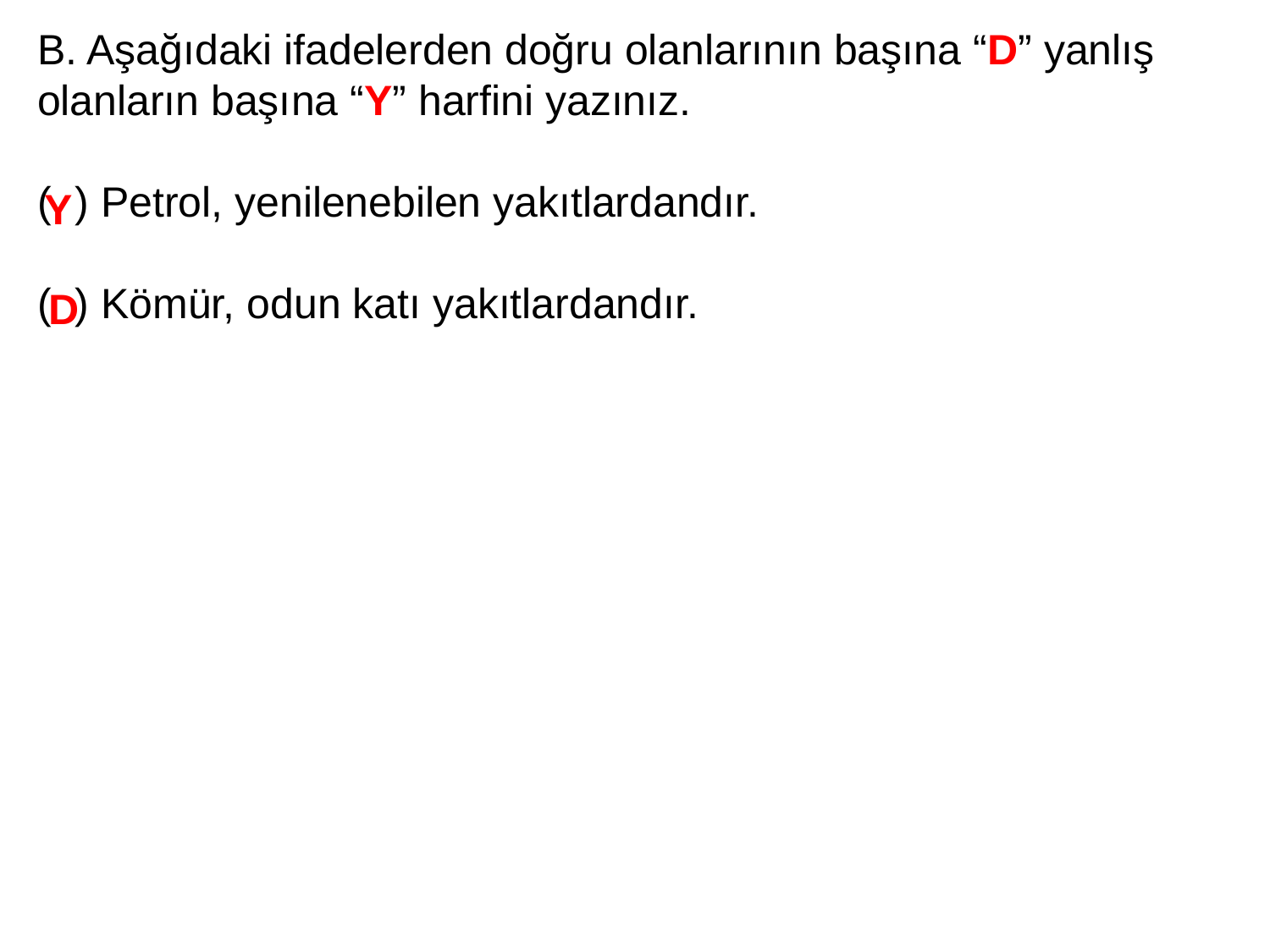

B. Aşağıdaki ifadelerden doğru olanlarının başına “D” yanlış olanların başına “Y” harfini yazınız.

(  ) Petrol, yenilenebilen yakıtlardandır.

(  ) Kömür, odun katı yakıtlardandır.

Y
D